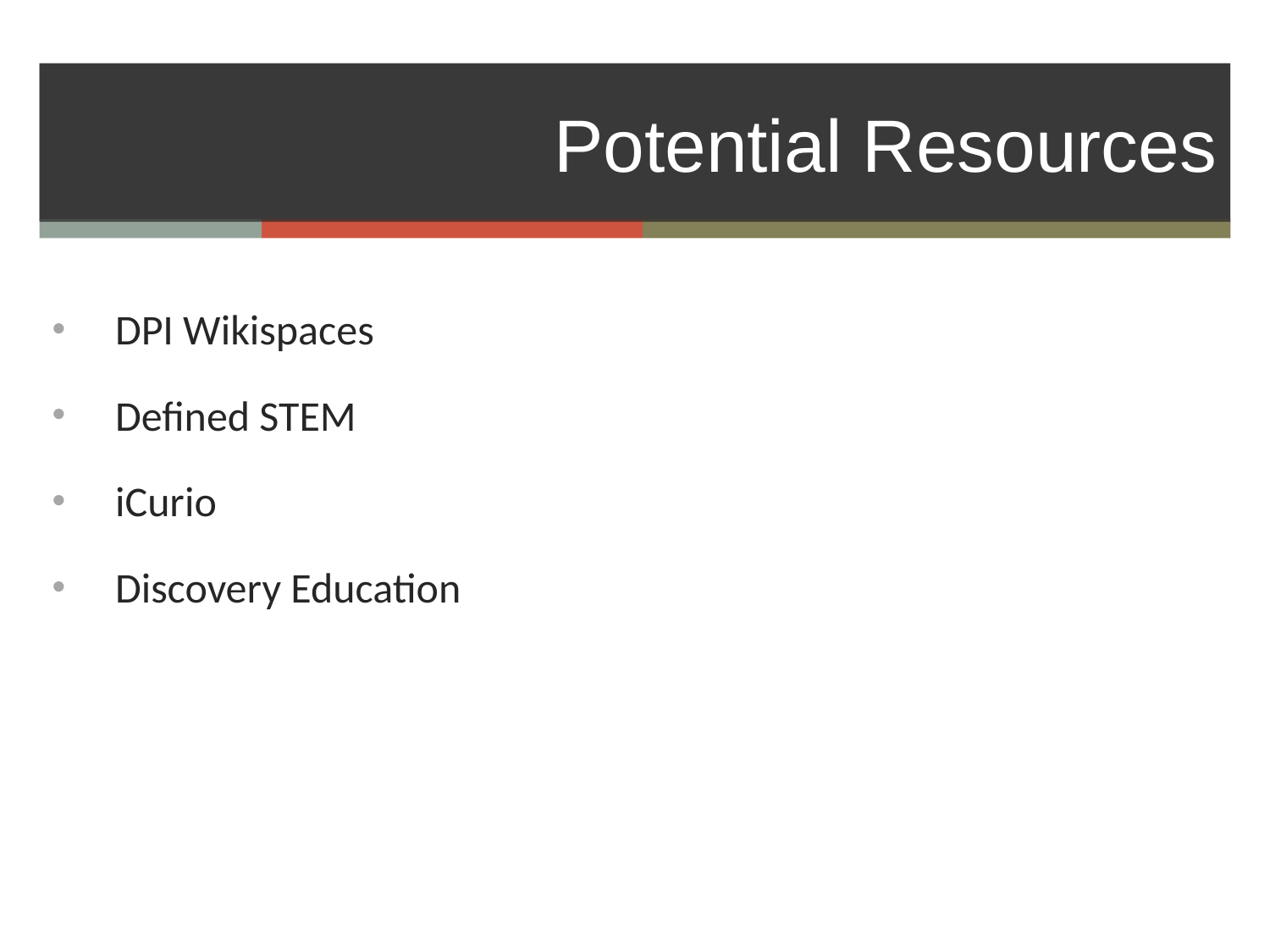

# Potential Resources
DPI Wikispaces
Defined STEM
iCurio
Discovery Education